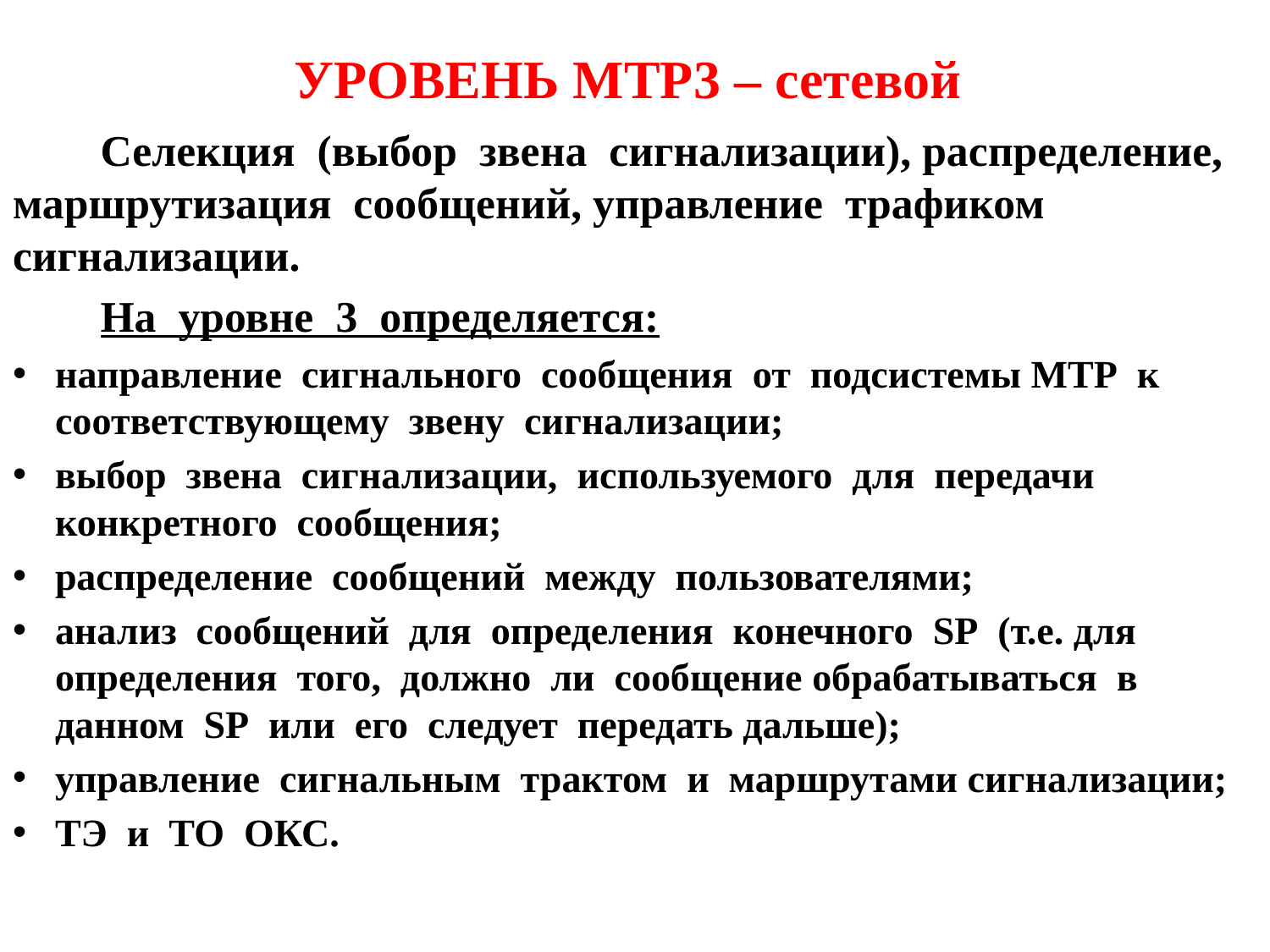

# УРОВЕНЬ MTP3 – сетевой
	Селекция  (выбор  звена  сигнализации), распределение,  маршрутизация  сообщений, управление  трафиком  сигнализации.
	На  уровне  3  определяется:
направление  сигнального  сообщения  от  подсистемы МТР  к  соответствующему  звену  сигнализации;
выбор  звена  сигнализации,  используемого  для  передачи конкретного  сообщения;
распределение  сообщений  между  пользователями;
анализ  сообщений  для  определения  конечного  SP  (т.е. для  определения  того,  должно  ли  сообщение обрабатываться  в  данном  SP  или  его  следует  передать дальше);
управление  сигнальным  трактом  и  маршрутами сигнализации;
ТЭ  и  ТО  ОКС.